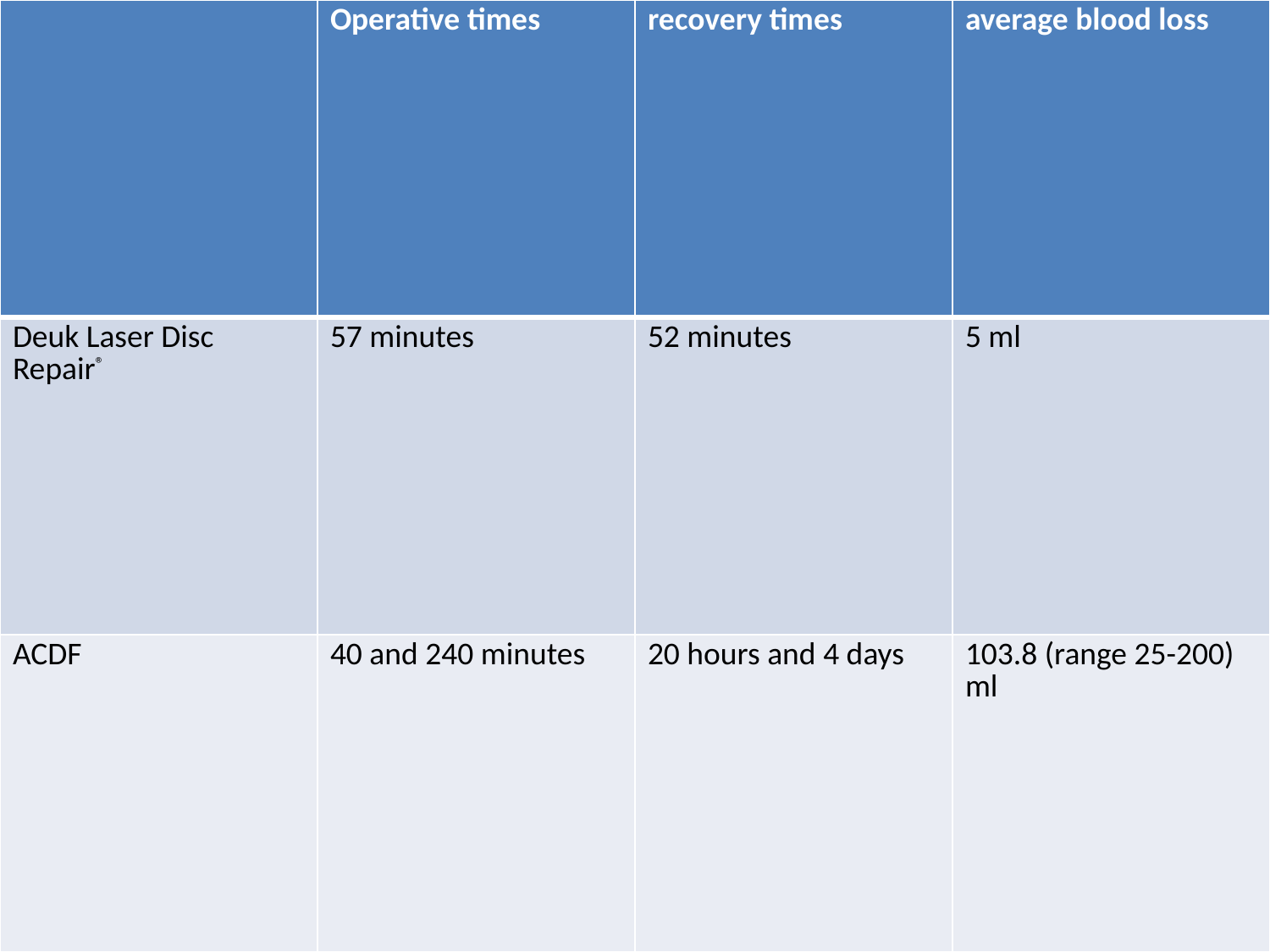

|  | Operative times | recovery times | average blood loss |
| --- | --- | --- | --- |
| Deuk Laser Disc Repair® | 57 minutes | 52 minutes | 5 ml |
| ACDF | 40 and 240 minutes | 20 hours and 4 days | 103.8 (range 25-200) ml |
#